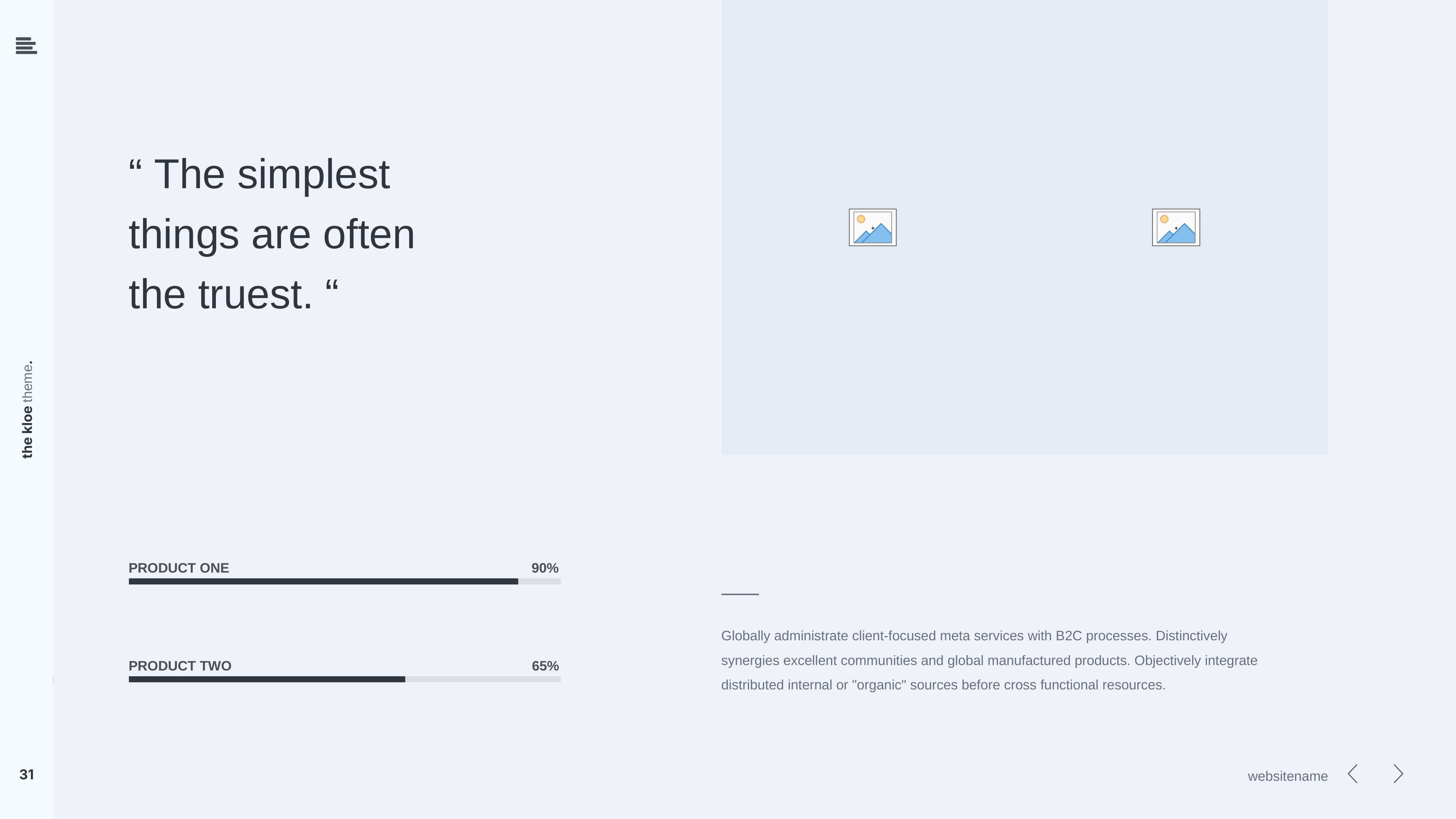

“ The simplest
things are often
the truest. “
the kloe theme.

PRODUCT ONE
90%

Globally administrate client-focused meta services with B2C processes. Distinctively synergies excellent communities and global manufactured products. Objectively integrate distributed internal or "organic" sources before cross functional resources.
PRODUCT TWO
65%

31